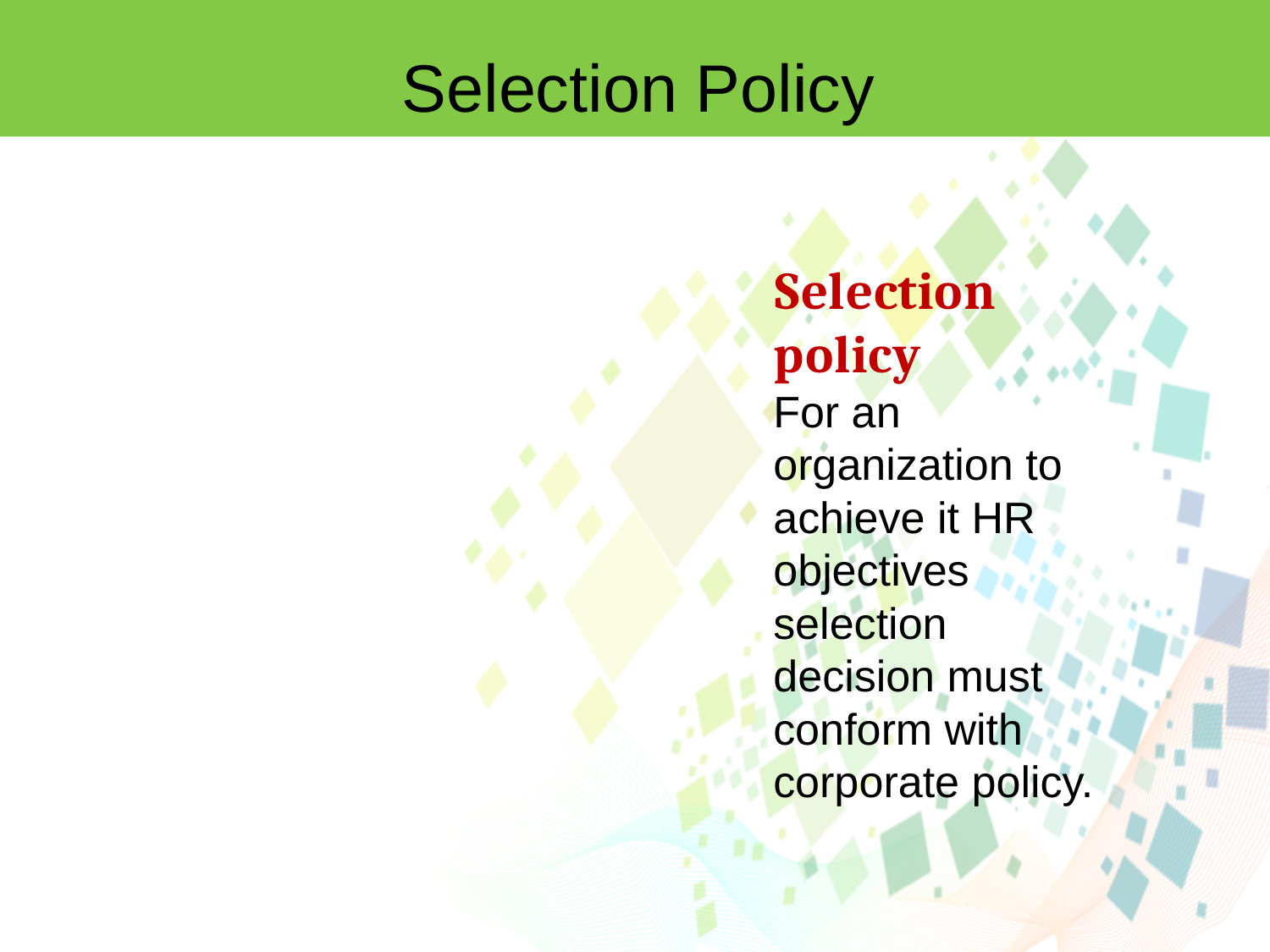

Selection Policy
Selection policy
For an organization to achieve it HR objectives selection decision must conform with corporate policy.